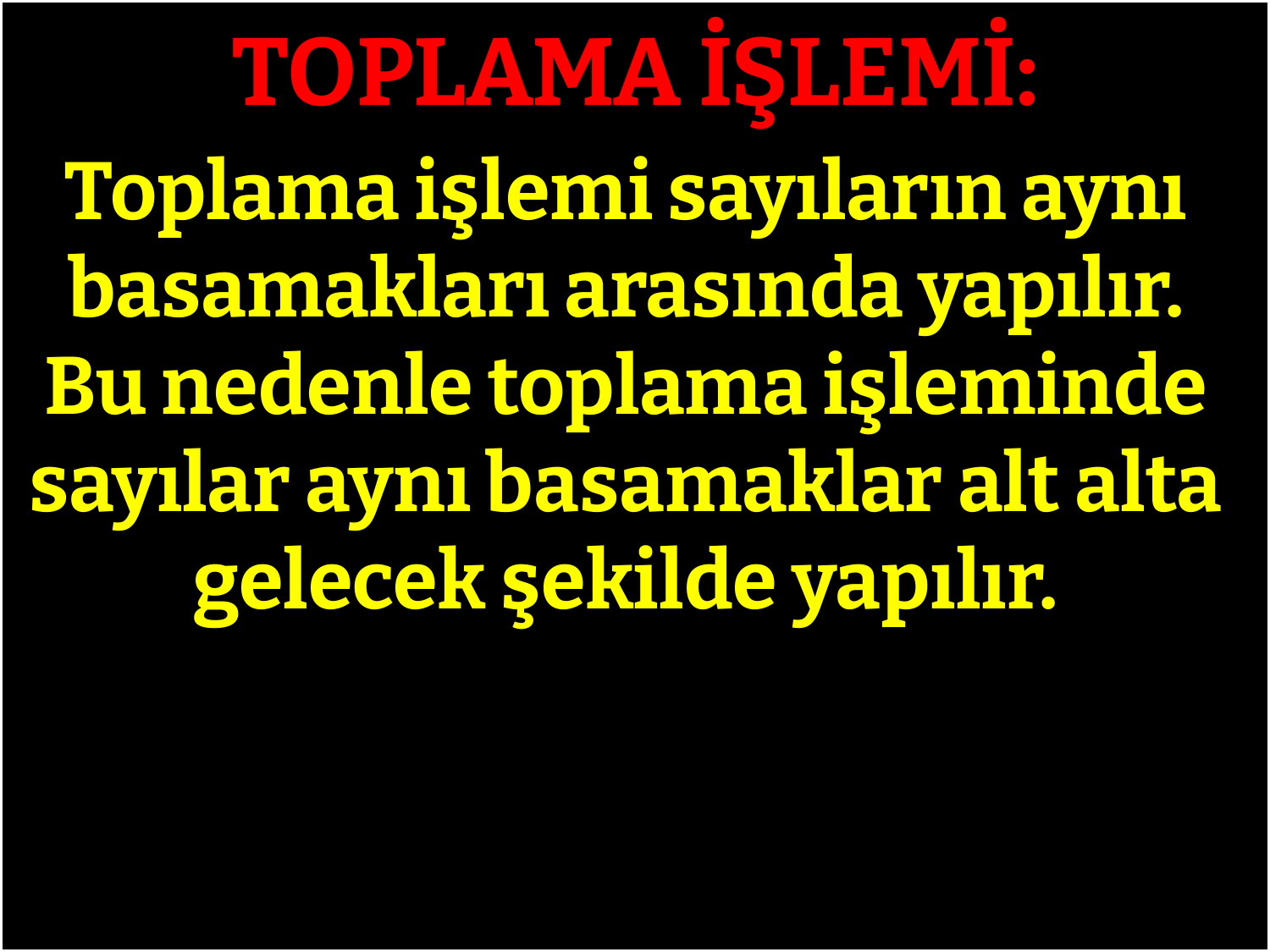

TOPLAMA İŞLEMİ:
Toplama işlemi sayıların aynı basamakları arasında yapılır. Bu nedenle toplama işleminde sayılar aynı basamaklar alt alta gelecek şekilde yapılır.

#